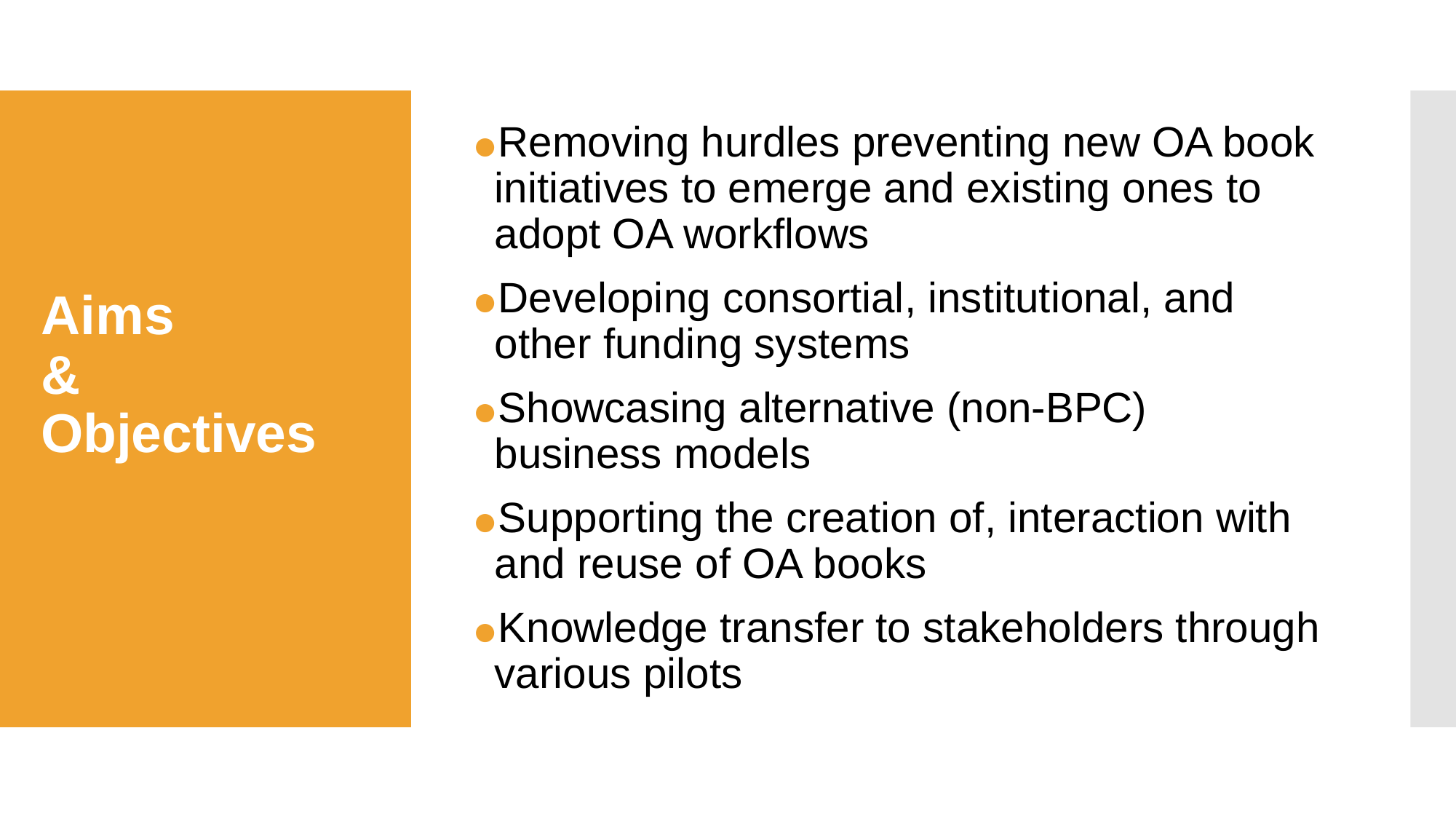

Removing hurdles preventing new OA book initiatives to emerge and existing ones to adopt OA workflows
Developing consortial, institutional, and other funding systems
Showcasing alternative (non-BPC) business models
Supporting the creation of, interaction with and reuse of OA books
Knowledge transfer to stakeholders through various pilots
# Aims & Objectives